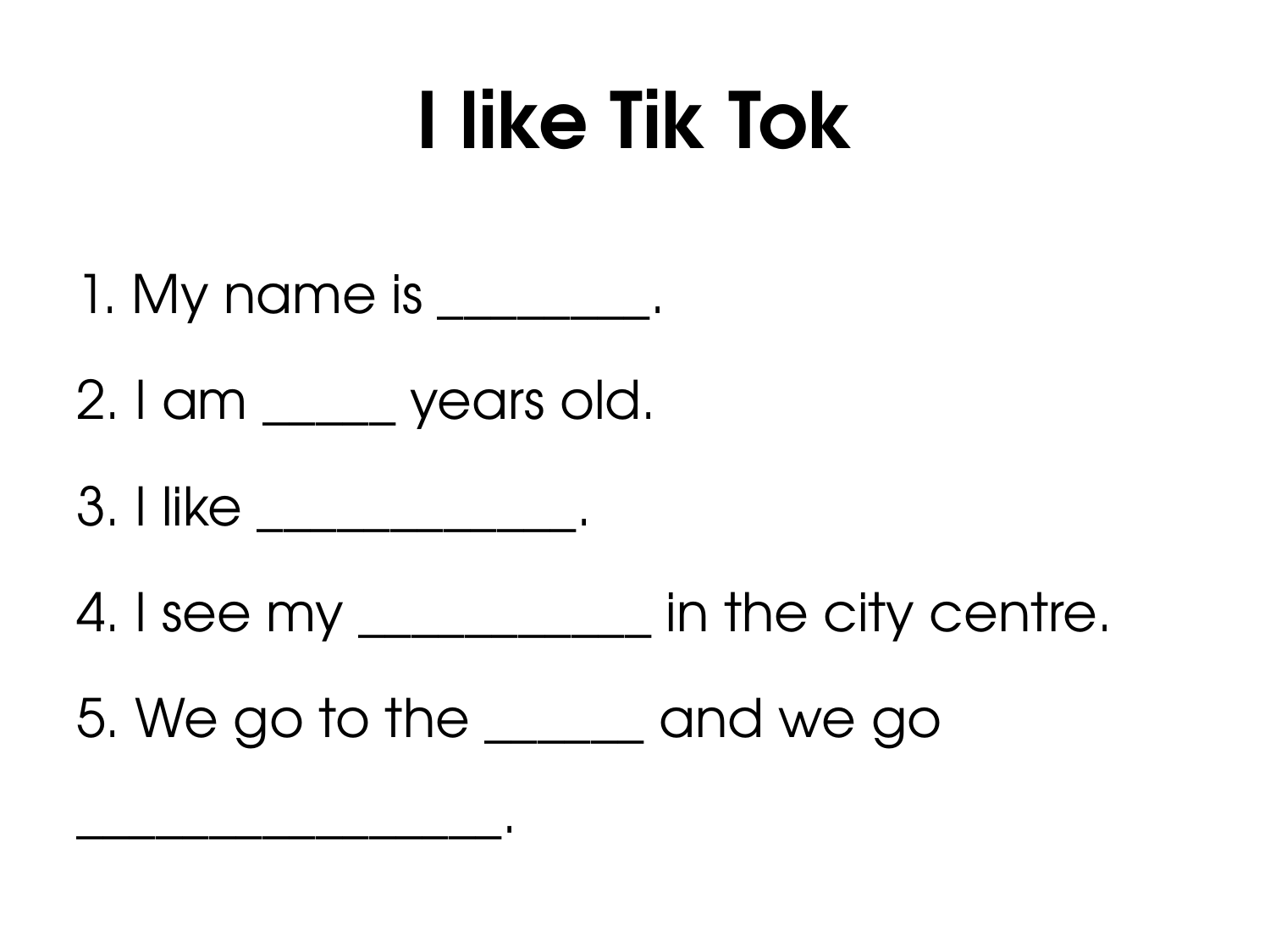

# I like Tik Tok
1. My name is ________.
2. I am _____ years old.
3. I like ____________.
4. I see my ___________ in the city centre.
5. We go to the ______ and we go ________________.